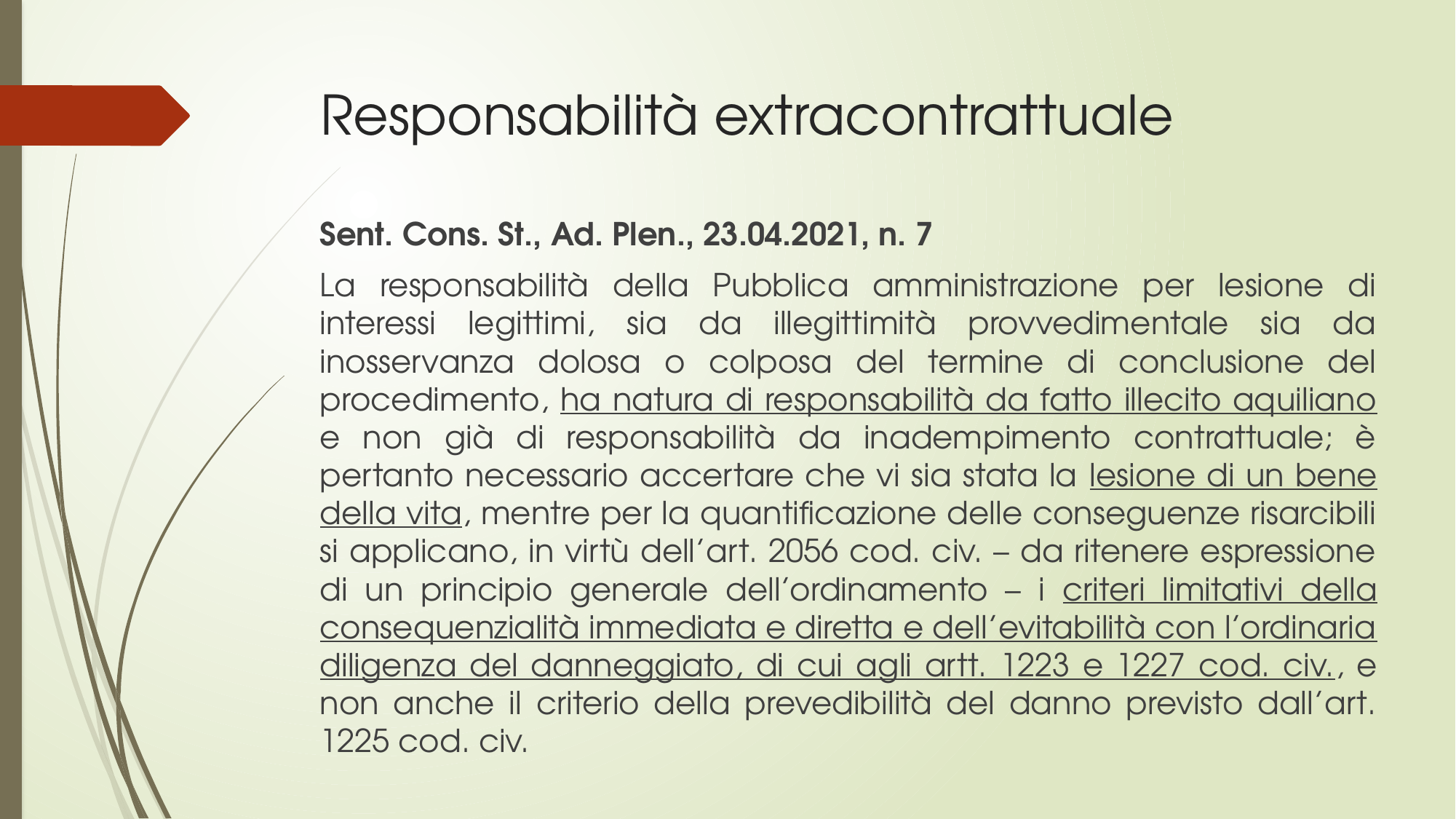

# Responsabilità extracontrattuale
Sent. Cons. St., Ad. Plen., 23.04.2021, n. 7
La responsabilità della Pubblica amministrazione per lesione di interessi legittimi, sia da illegittimità provvedimentale sia da inosservanza dolosa o colposa del termine di conclusione del procedimento, ha natura di responsabilità da fatto illecito aquiliano e non già di responsabilità da inadempimento contrattuale; è pertanto necessario accertare che vi sia stata la lesione di un bene della vita, mentre per la quantificazione delle conseguenze risarcibili si applicano, in virtù dell’art. 2056 cod. civ. – da ritenere espressione di un principio generale dell’ordinamento – i criteri limitativi della consequenzialità immediata e diretta e dell’evitabilità con l’ordinaria diligenza del danneggiato, di cui agli artt. 1223 e 1227 cod. civ., e non anche il criterio della prevedibilità del danno previsto dall’art. 1225 cod. civ.